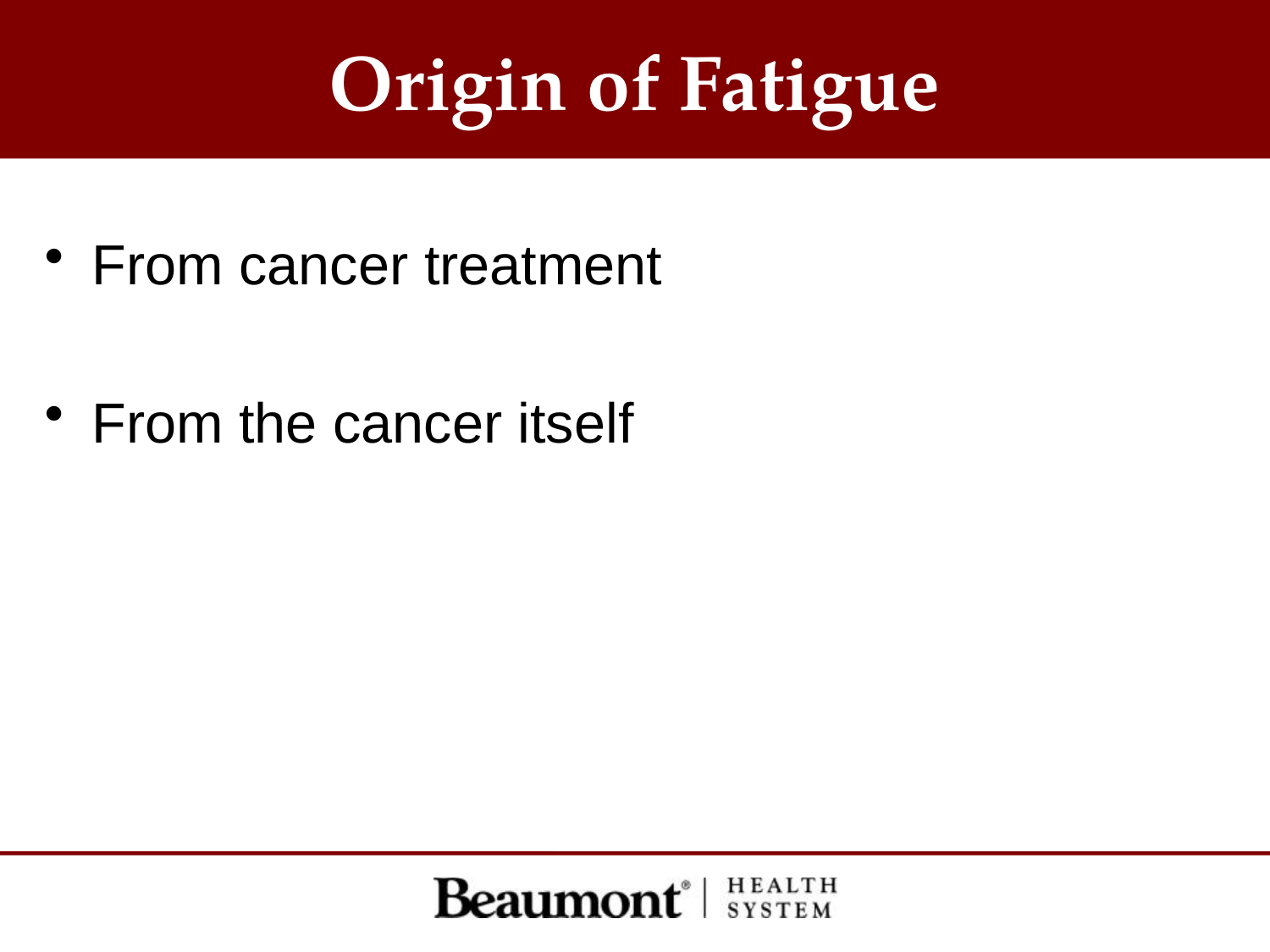

# Origin of Fatigue
From cancer treatment

From the cancer itself